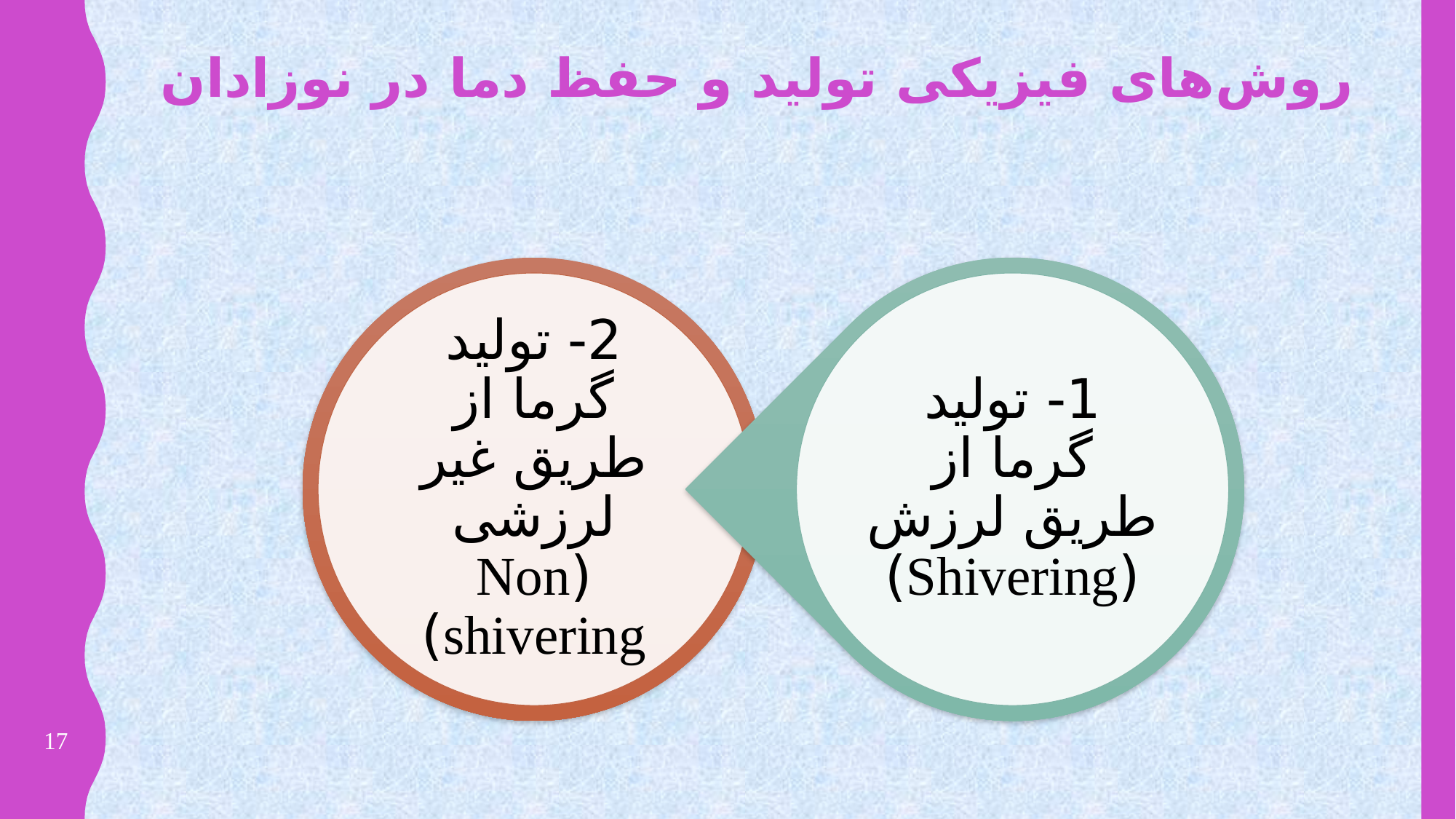

# روش‌های فیزیکی تولید و حفظ دما در نوزادان
2- تولید گرما از طریق غیر لرزشی (Non shivering)
1- تولید گرما از طریق لرزش (Shivering)
17